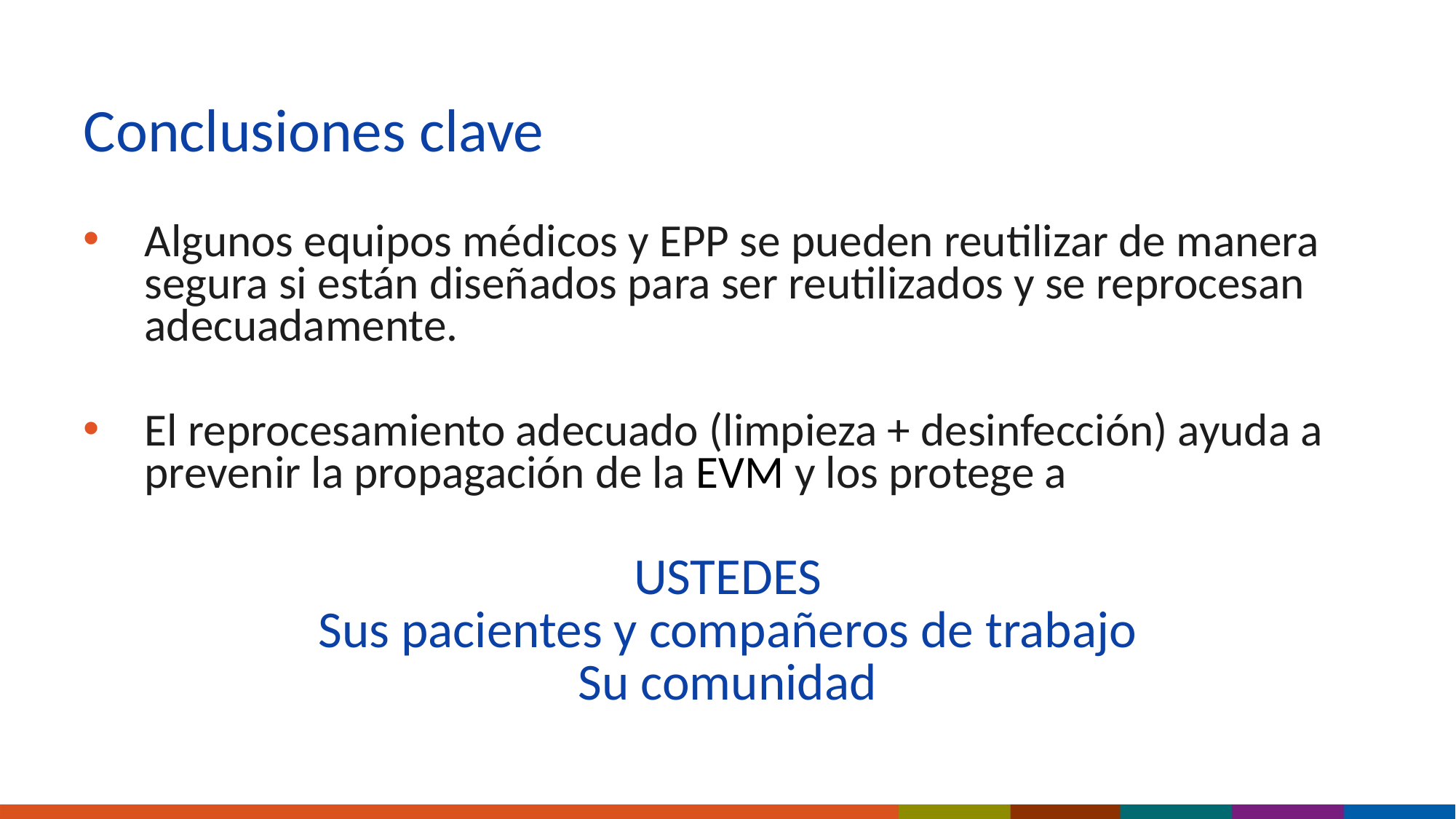

# Conclusiones clave
Algunos equipos médicos y EPP se pueden reutilizar de manera segura si están diseñados para ser reutilizados y se reprocesan adecuadamente.

El reprocesamiento adecuado (limpieza + desinfección) ayuda a prevenir la propagación de la EVM y los protege a

USTEDES
Sus pacientes y compañeros de trabajo
Su comunidad